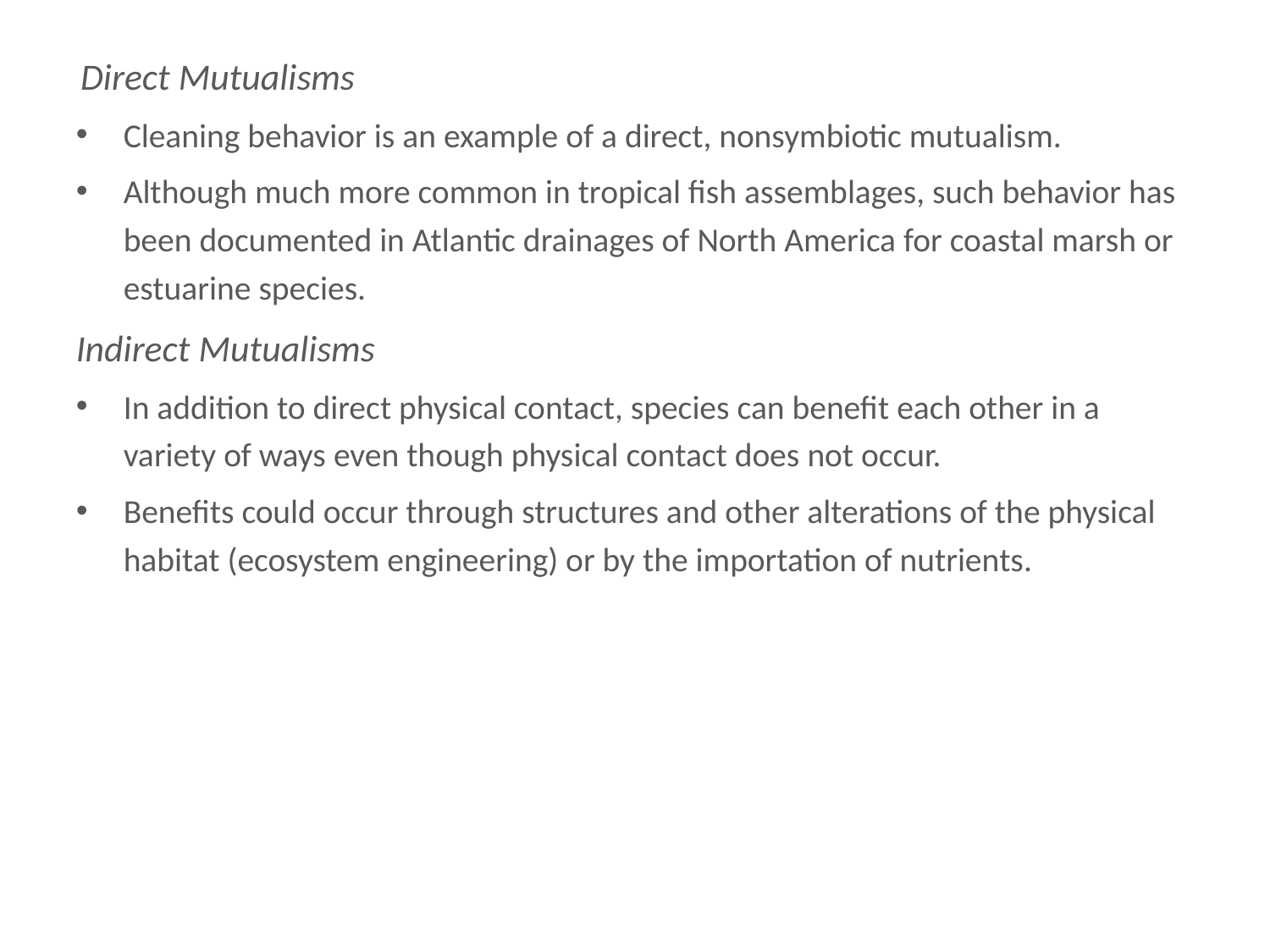

# Direct Mutualisms
Direct Mutualisms
Cleaning behavior is an example of a direct, nonsymbiotic mutualism.
Although much more common in tropical fish assemblages, such behavior has been documented in Atlantic drainages of North America for coastal marsh or estuarine species.
Indirect Mutualisms
In addition to direct physical contact, species can benefit each other in a variety of ways even though physical contact does not occur.
Benefits could occur through structures and other alterations of the physical habitat (ecosystem engineering) or by the importation of nutrients.